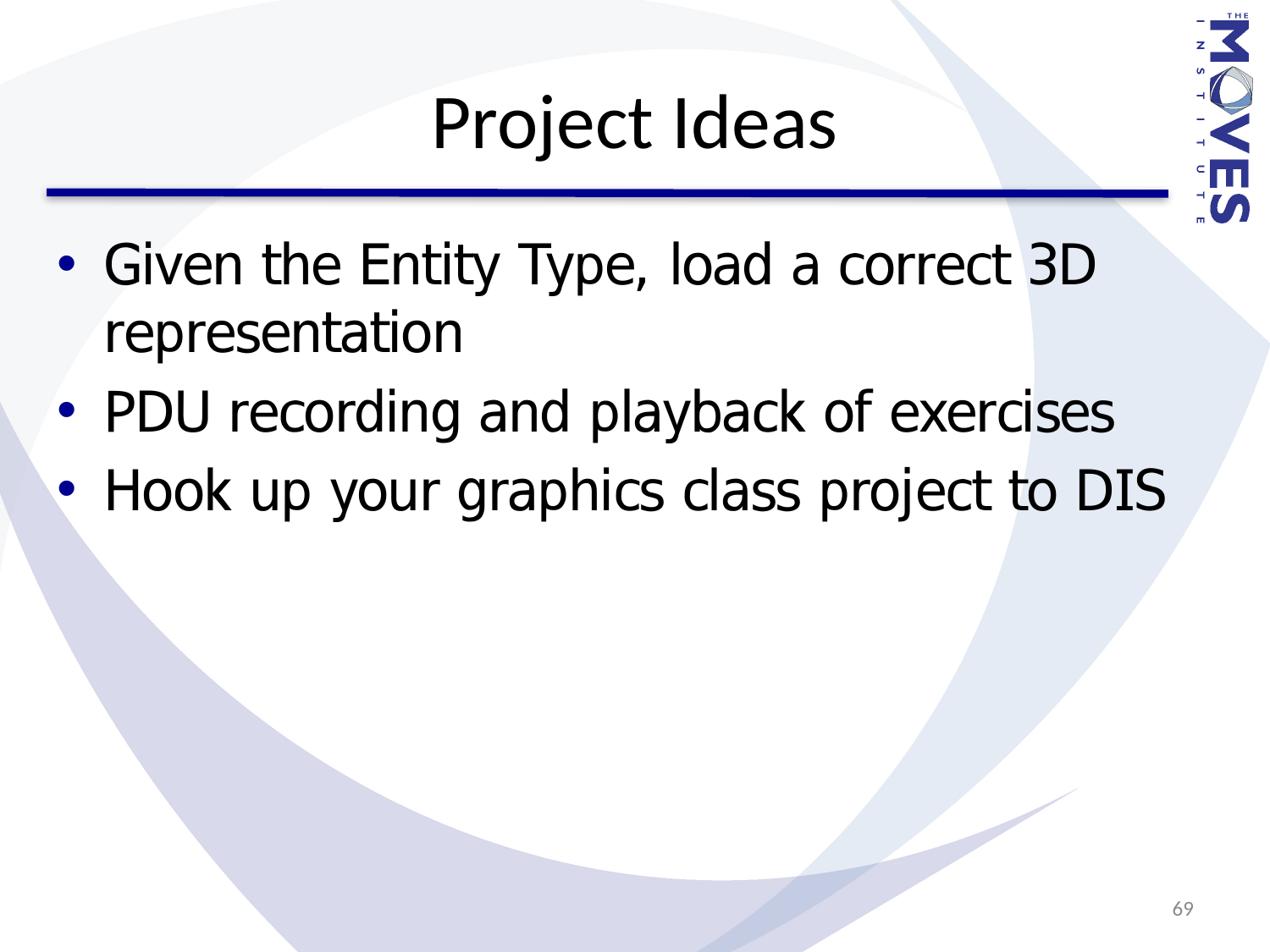

# Project Ideas
Given the Entity Type, load a correct 3D representation
PDU recording and playback of exercises
Hook up your graphics class project to DIS

69